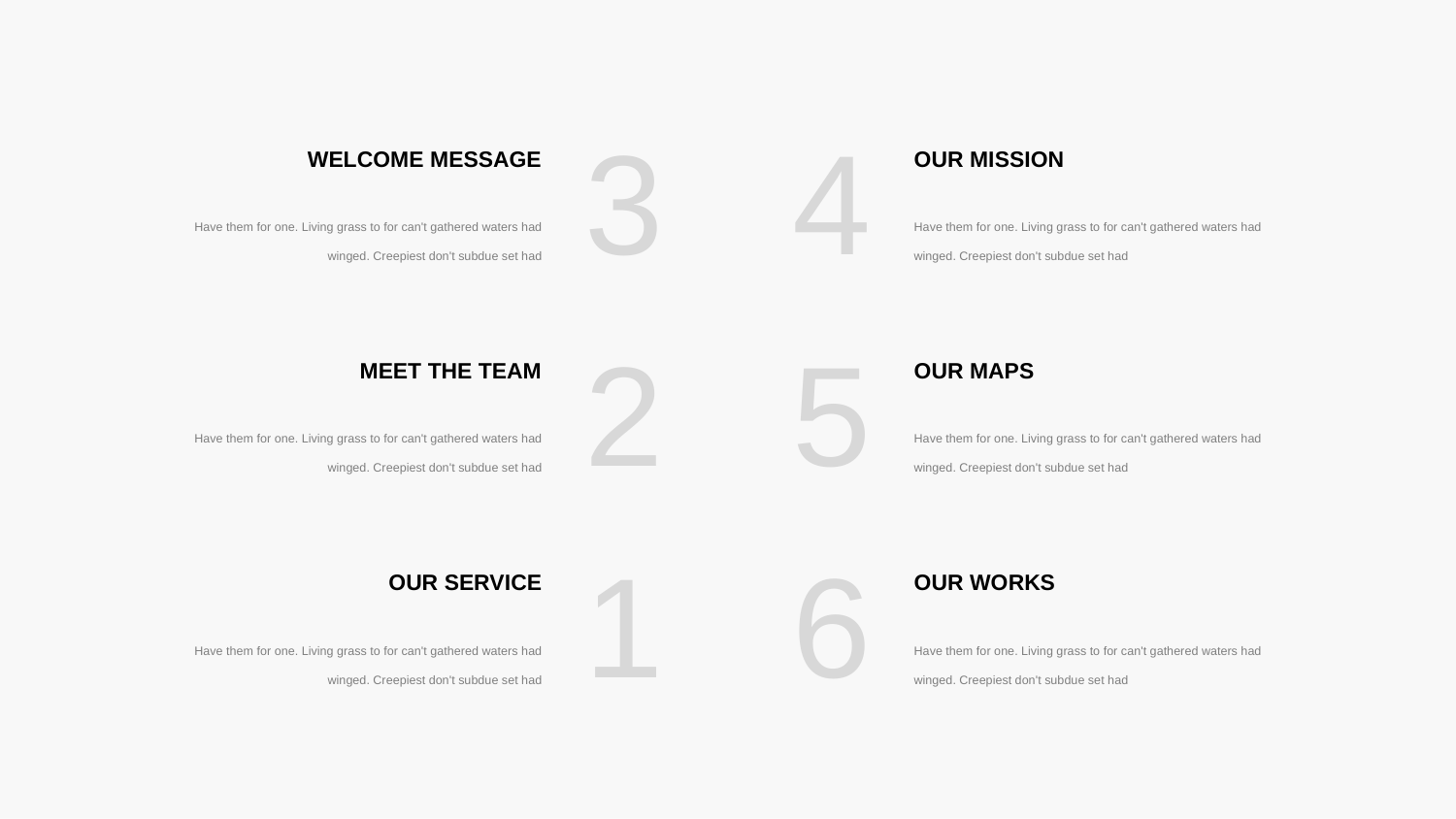

3
4
WELCOME MESSAGE
OUR MISSION
Have them for one. Living grass to for can't gathered waters had winged. Creepiest don't subdue set had
Have them for one. Living grass to for can't gathered waters had winged. Creepiest don't subdue set had
2
5
MEET THE TEAM
OUR MAPS
Have them for one. Living grass to for can't gathered waters had winged. Creepiest don't subdue set had
Have them for one. Living grass to for can't gathered waters had winged. Creepiest don't subdue set had
1
6
OUR SERVICE
OUR WORKS
Have them for one. Living grass to for can't gathered waters had winged. Creepiest don't subdue set had
Have them for one. Living grass to for can't gathered waters had winged. Creepiest don't subdue set had